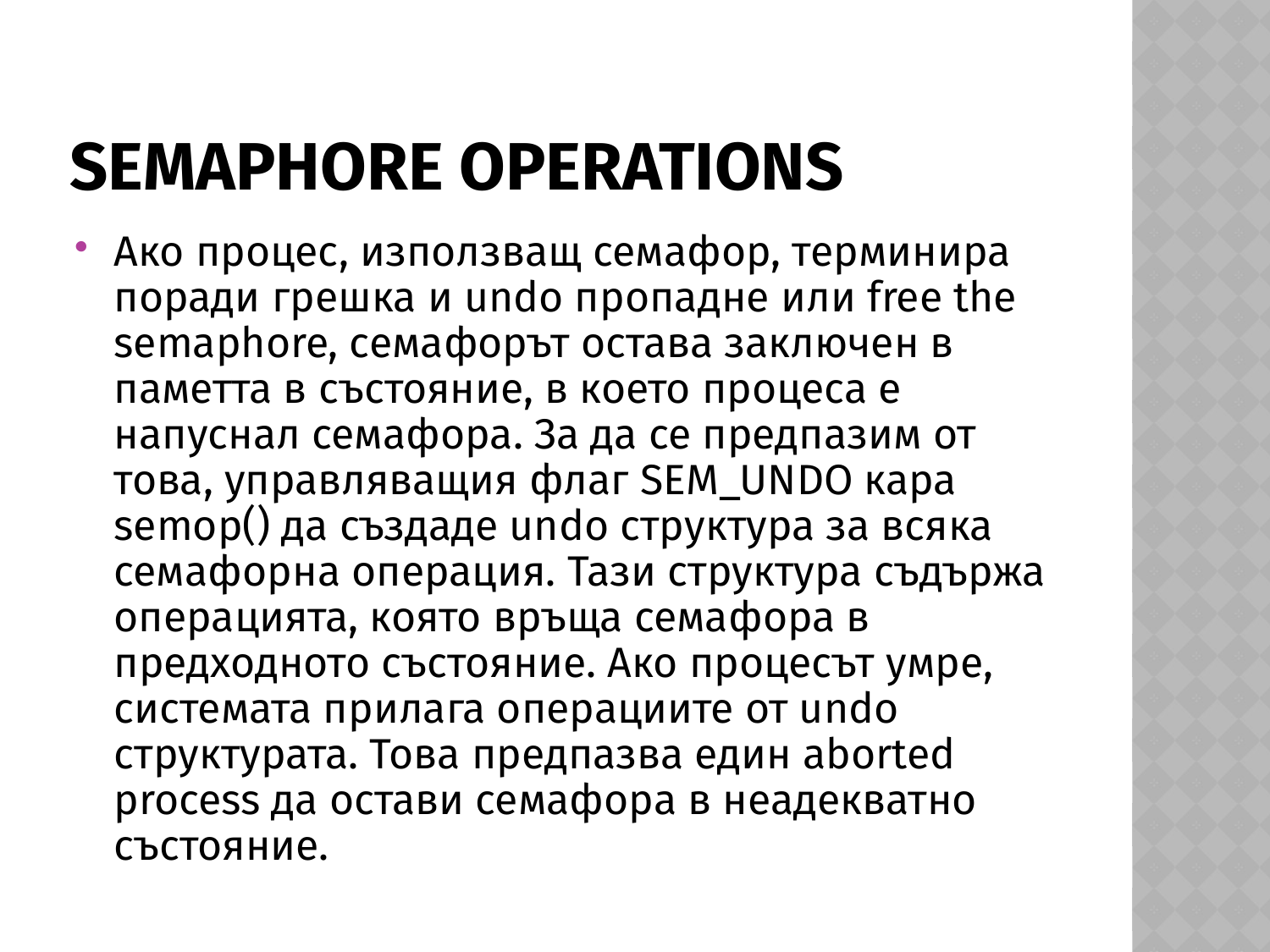

# Semaphore Operations
Ако процес, използващ семафор, терминира поради грешка и undo пропадне или free the semaphore, семафорът остава заключен в паметта в състояние, в което процеса е напуснал семафора. За да се предпазим от това, управляващия флаг SEM_UNDO кара semop() да създаде undo структура за всяка семафорна операция. Тази структура съдържа операцията, която връща семафора в предходното състояние. Ако процесът умре, системата прилага операциите от undo структурата. Това предпазва един aborted process да остави семафора в неадекватно състояние.